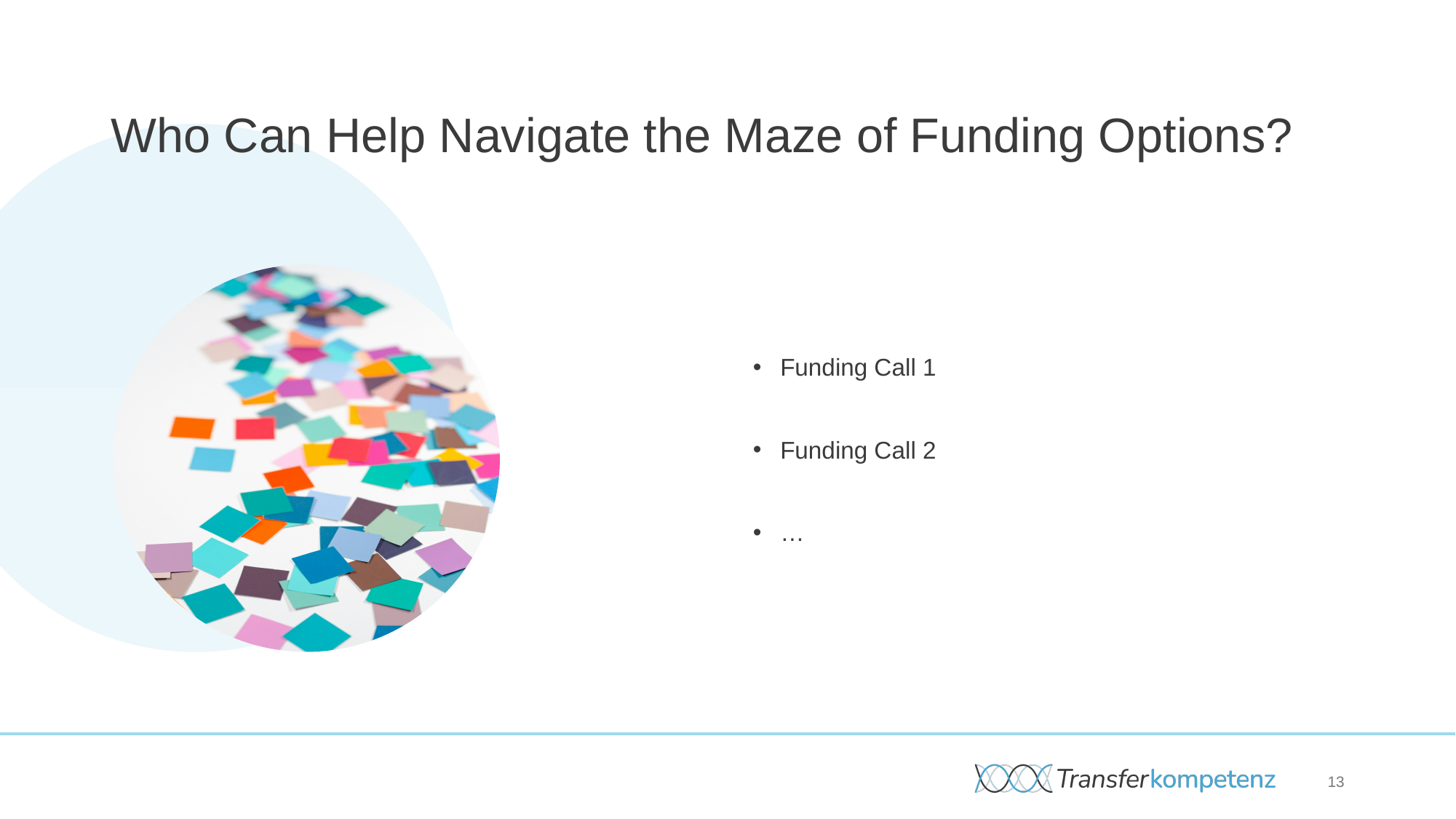

# Who Can Help Navigate the Maze of Funding Options?

Funding Call 1

Funding Call 2

…

13